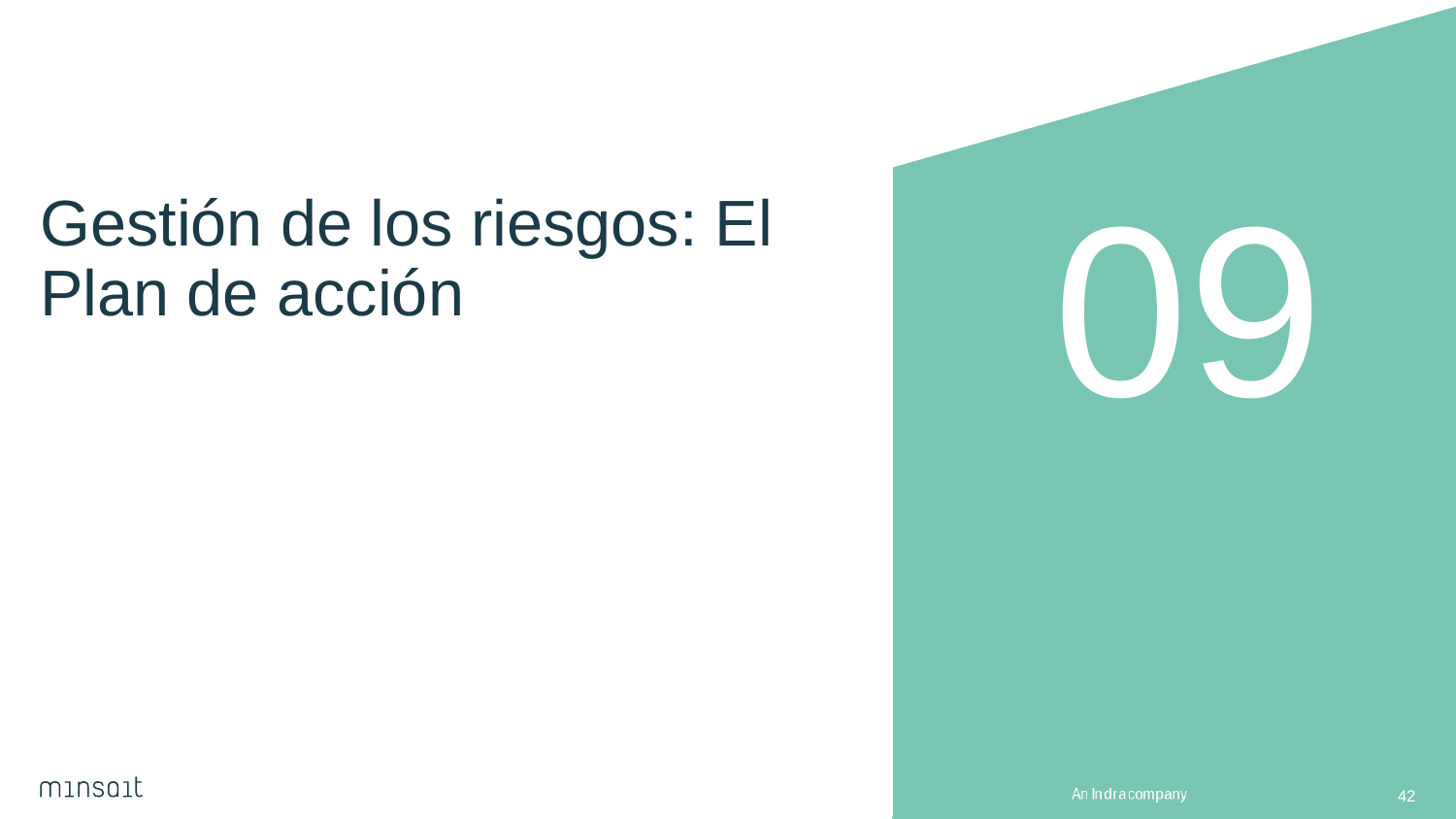

09
# Gestión de los riesgos: El Plan de acción